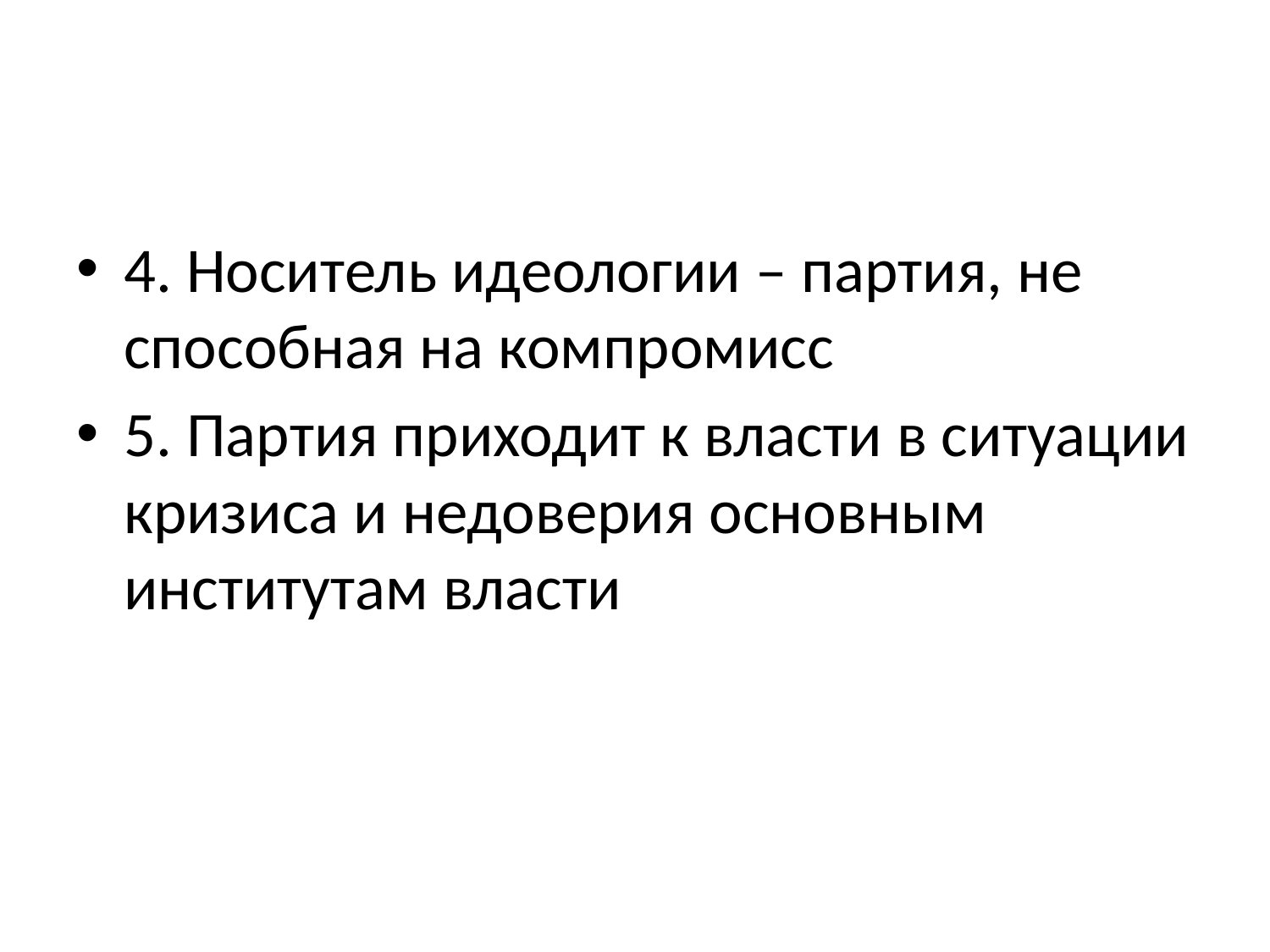

4. Носитель идеологии – партия, не способная на компромисс
5. Партия приходит к власти в ситуации кризиса и недоверия основным институтам власти